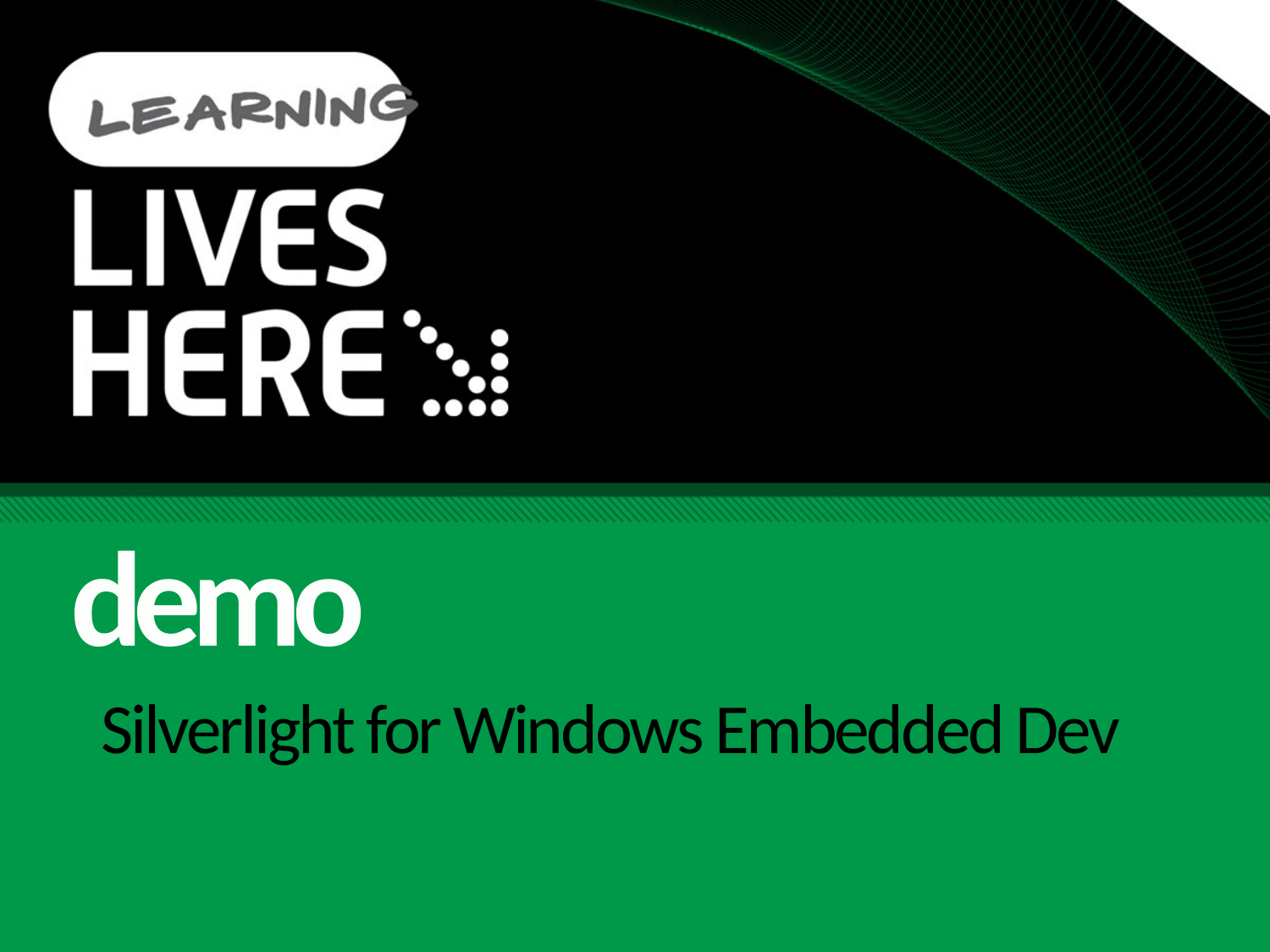

demo
# Silverlight for Windows Embedded Dev